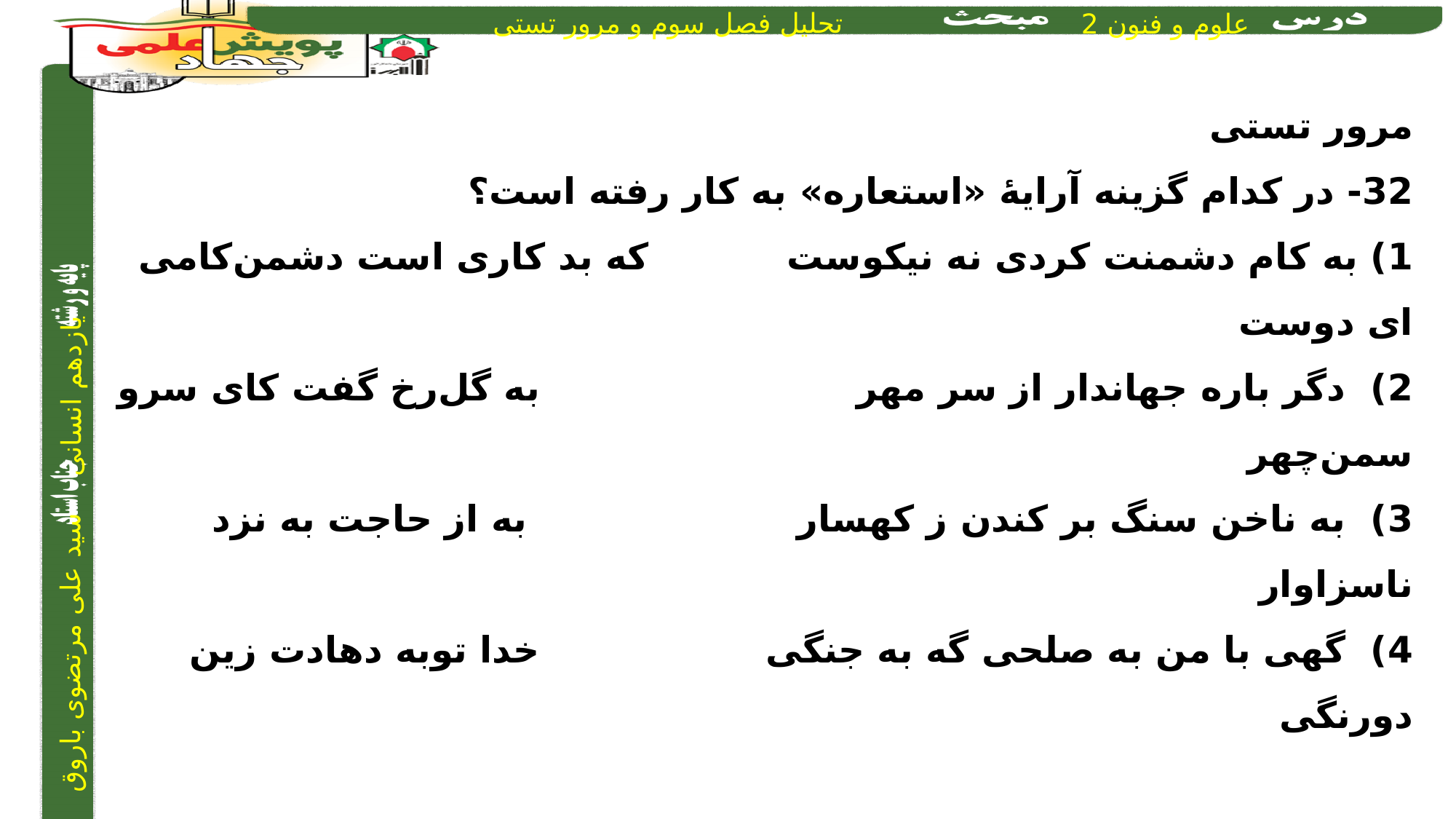

مرور تستی
32- در کدام گزینه آرایۀ «استعاره» به کار رفته است؟
1) به کام دشمنت کردی نه نيکوست 		 	که بد کاری است دشمن‌کامی ای دوست
2)  دگر باره جهاندار از سر مهر   			 	به گل‌رخ گفت کای سرو سمن‌چهر
3)  به ناخن سنگ بر کندن ز کهسار    		 	 به از حاجت به نزد ناسزاوار
4)  گهی با من به صلحی گه به جنگی  		 	خدا توبه دهادت زين دو‌رنگی

2